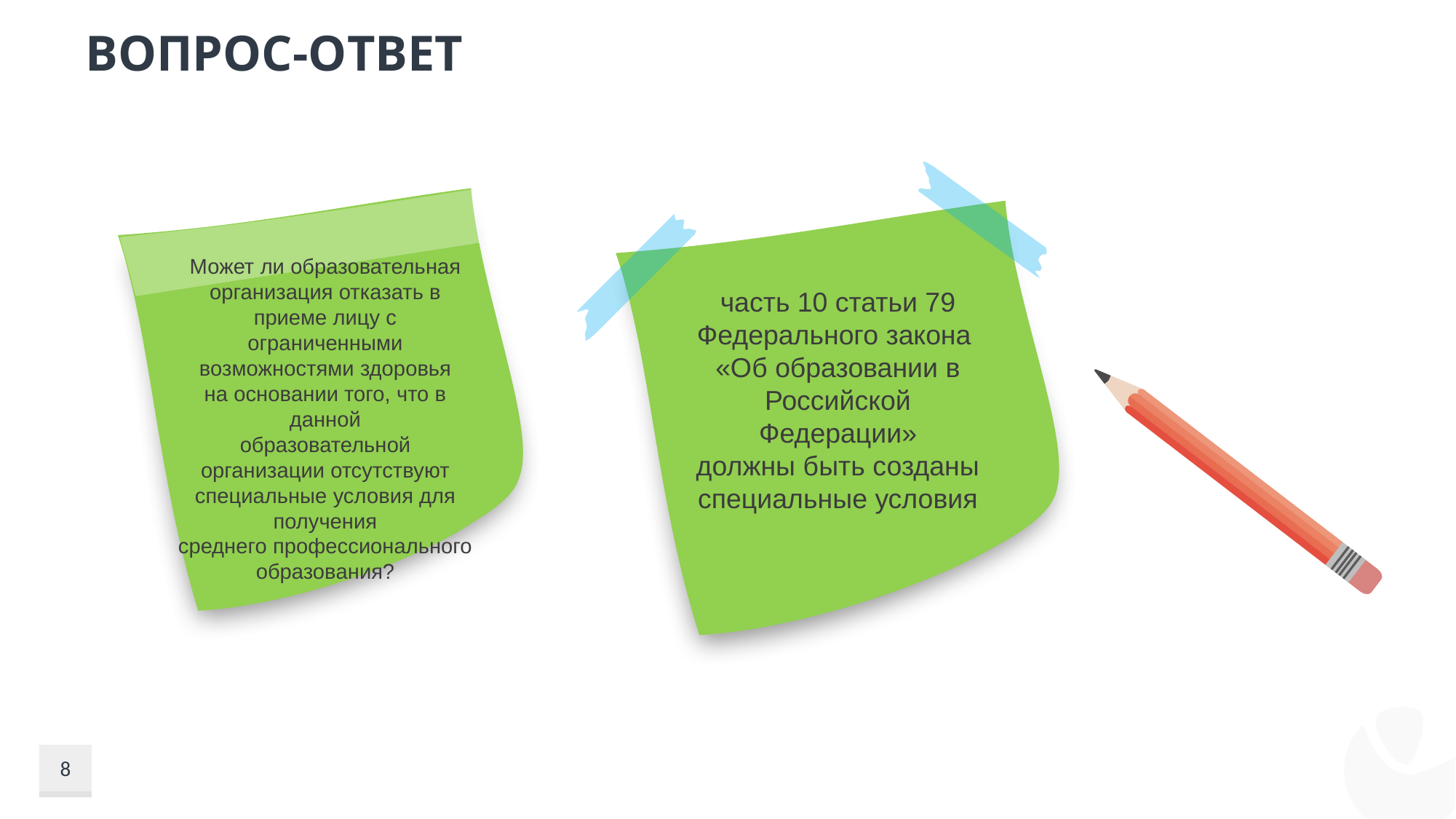

# Вопрос-ответ

Может ли образовательная организация отказать в приеме лицу с ограниченными
 возможностями здоровья
на основании того, что в данной
образовательной организации отсутствуют специальные условия для получения
среднего профессионального образования?

часть 10 статьи 79 Федерального закона
«Об образовании в Российской Федерации»
должны быть созданы специальные условия

8